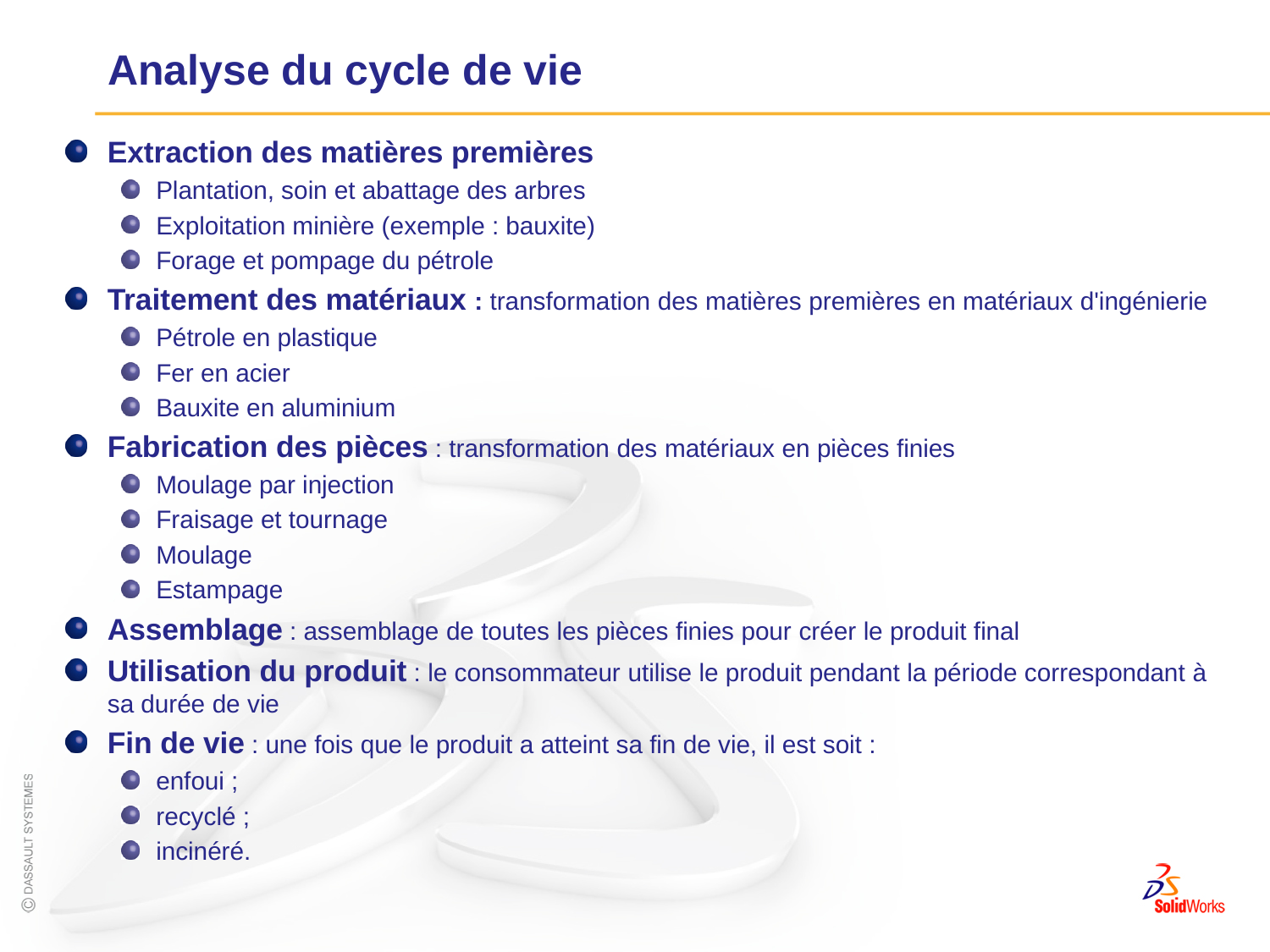

# Analyse du cycle de vie
Extraction des matières premières
Plantation, soin et abattage des arbres
Exploitation minière (exemple : bauxite)
Forage et pompage du pétrole
Traitement des matériaux : transformation des matières premières en matériaux d'ingénierie
Pétrole en plastique
Fer en acier
Bauxite en aluminium
Fabrication des pièces : transformation des matériaux en pièces finies
Moulage par injection
Fraisage et tournage
Moulage
Estampage
Assemblage : assemblage de toutes les pièces finies pour créer le produit final
Utilisation du produit : le consommateur utilise le produit pendant la période correspondant à sa durée de vie
Fin de vie : une fois que le produit a atteint sa fin de vie, il est soit :
enfoui ;
recyclé ;
incinéré.